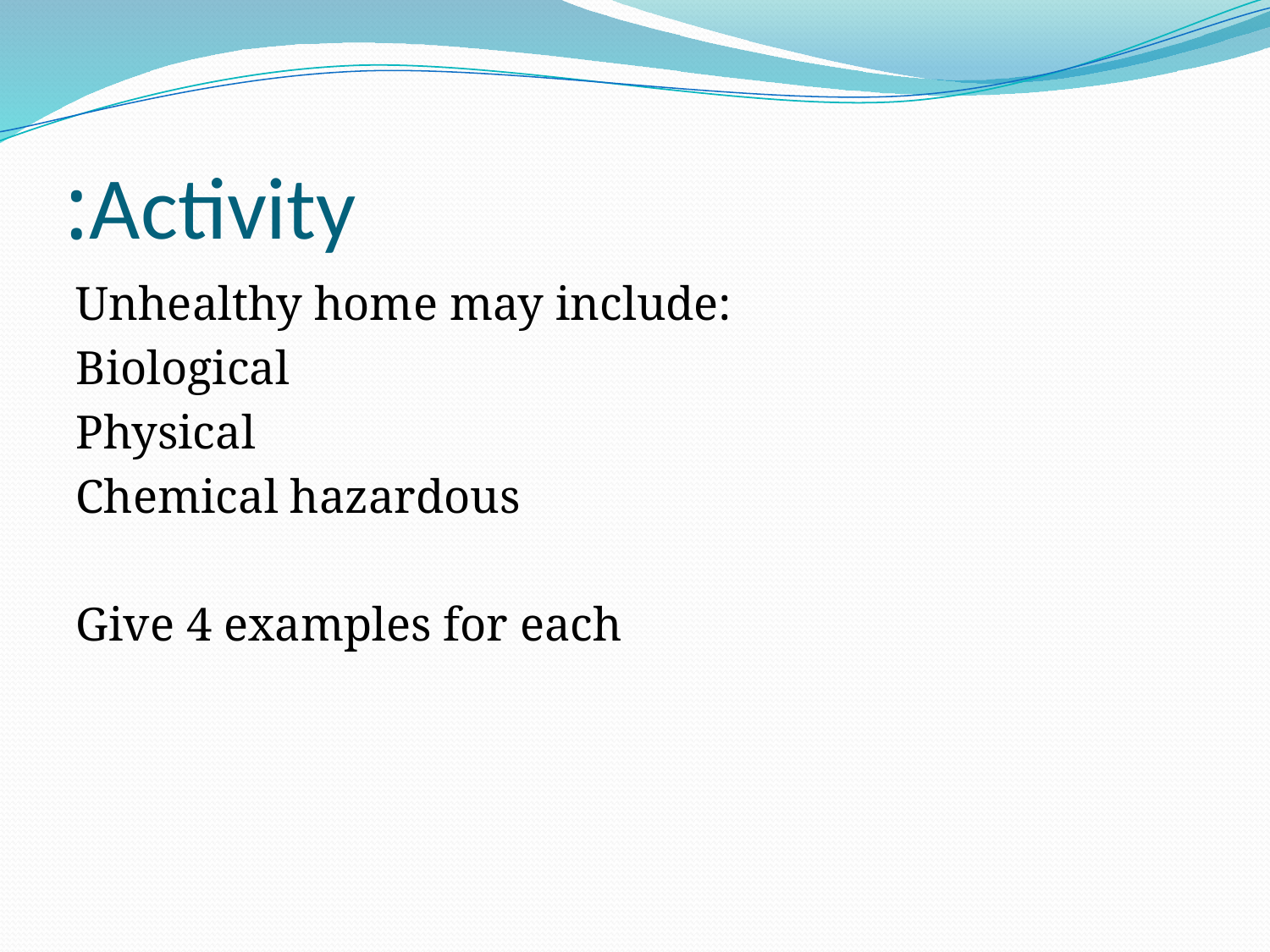

# Activity:
Unhealthy home may include:
Biological
Physical
Chemical hazardous

Give 4 examples for each